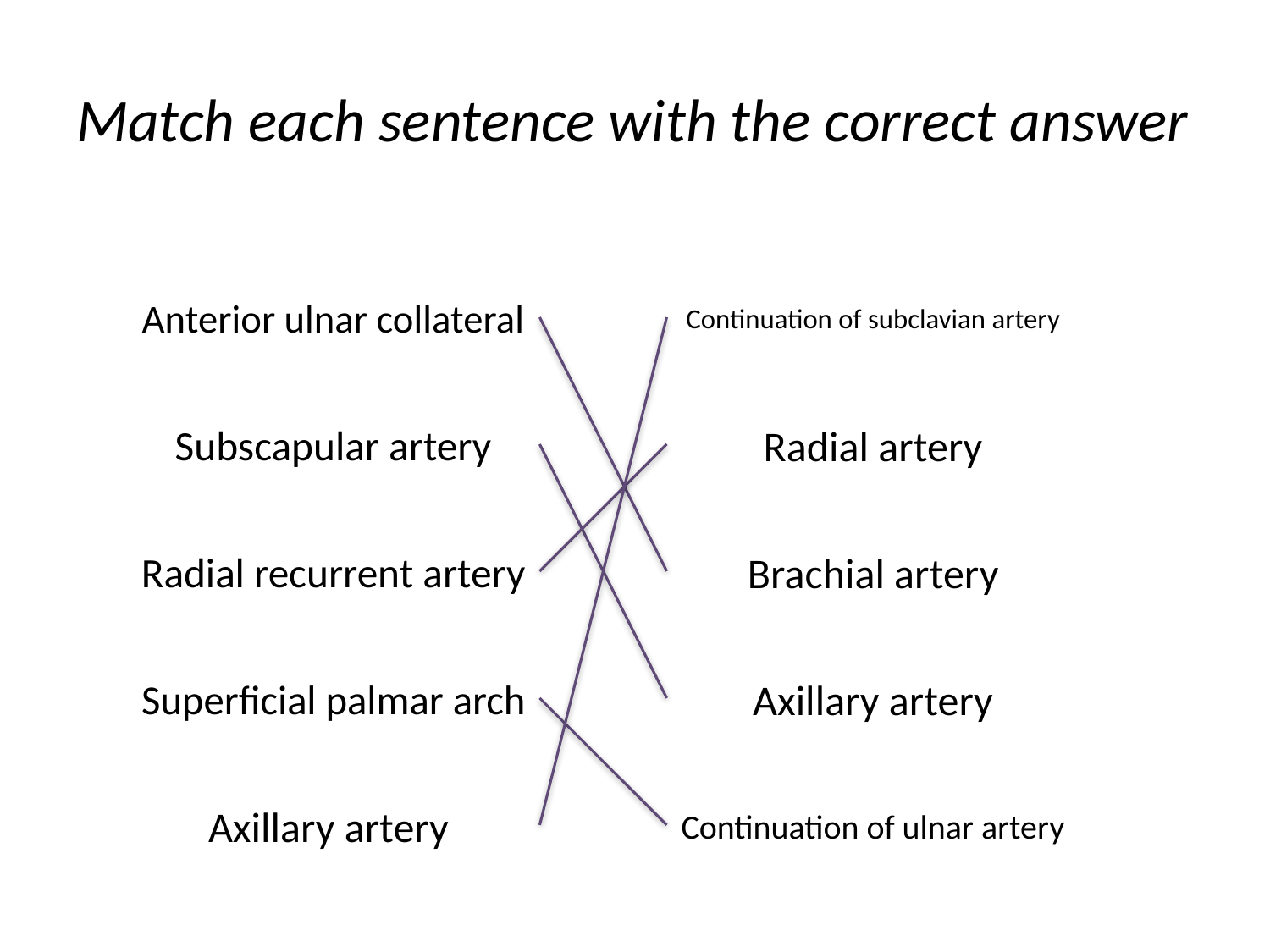

# Match each sentence with the correct answer
Anterior ulnar collateral
Continuation of subclavian artery
Subscapular artery
Radial artery
Radial recurrent artery
Brachial artery
Superficial palmar arch
Axillary artery
Axillary artery
Continuation of ulnar artery